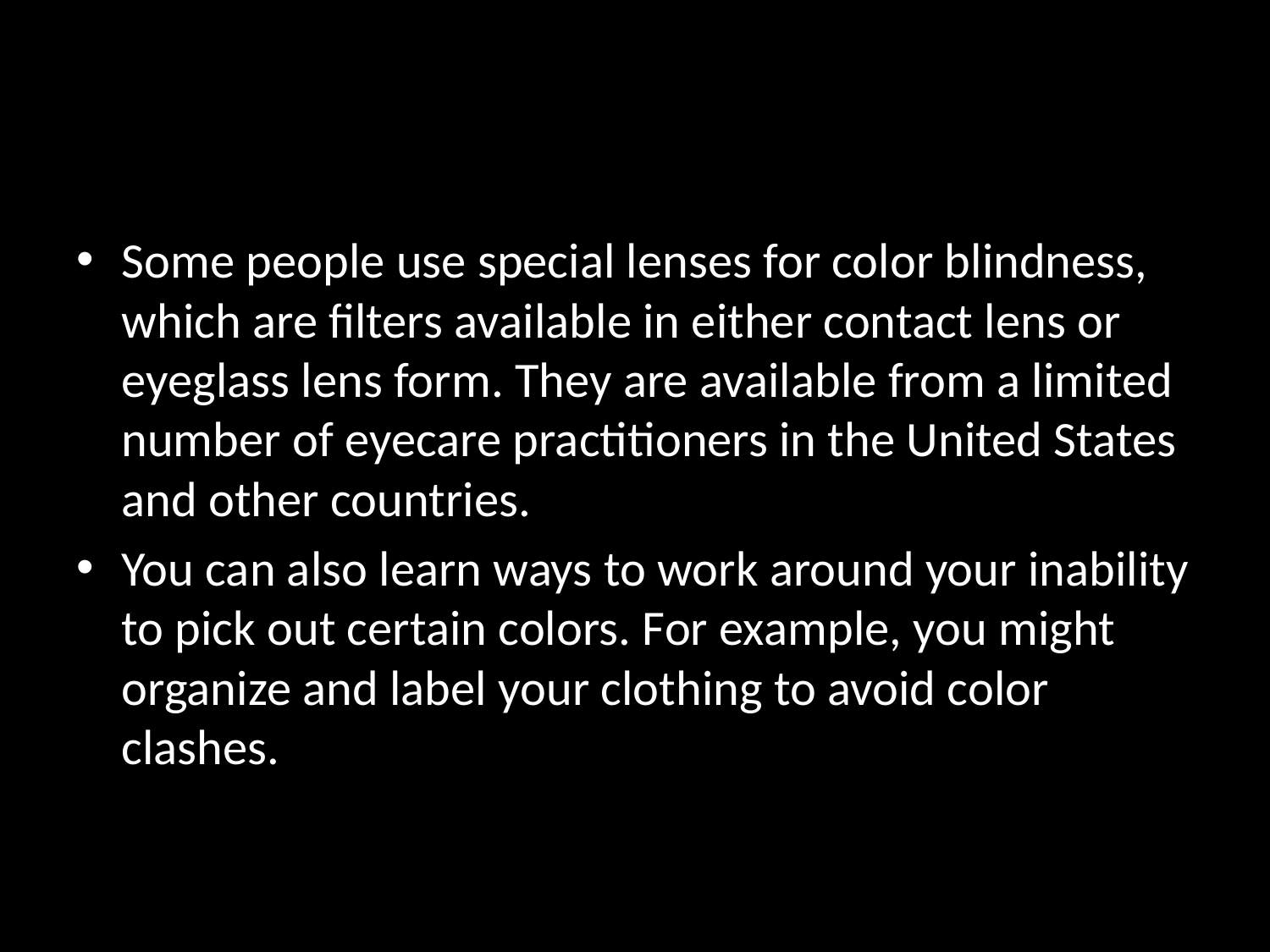

Some people use special lenses for color blindness, which are filters available in either contact lens or eyeglass lens form. They are available from a limited number of eyecare practitioners in the United States and other countries.
You can also learn ways to work around your inability to pick out certain colors. For example, you might organize and label your clothing to avoid color clashes.